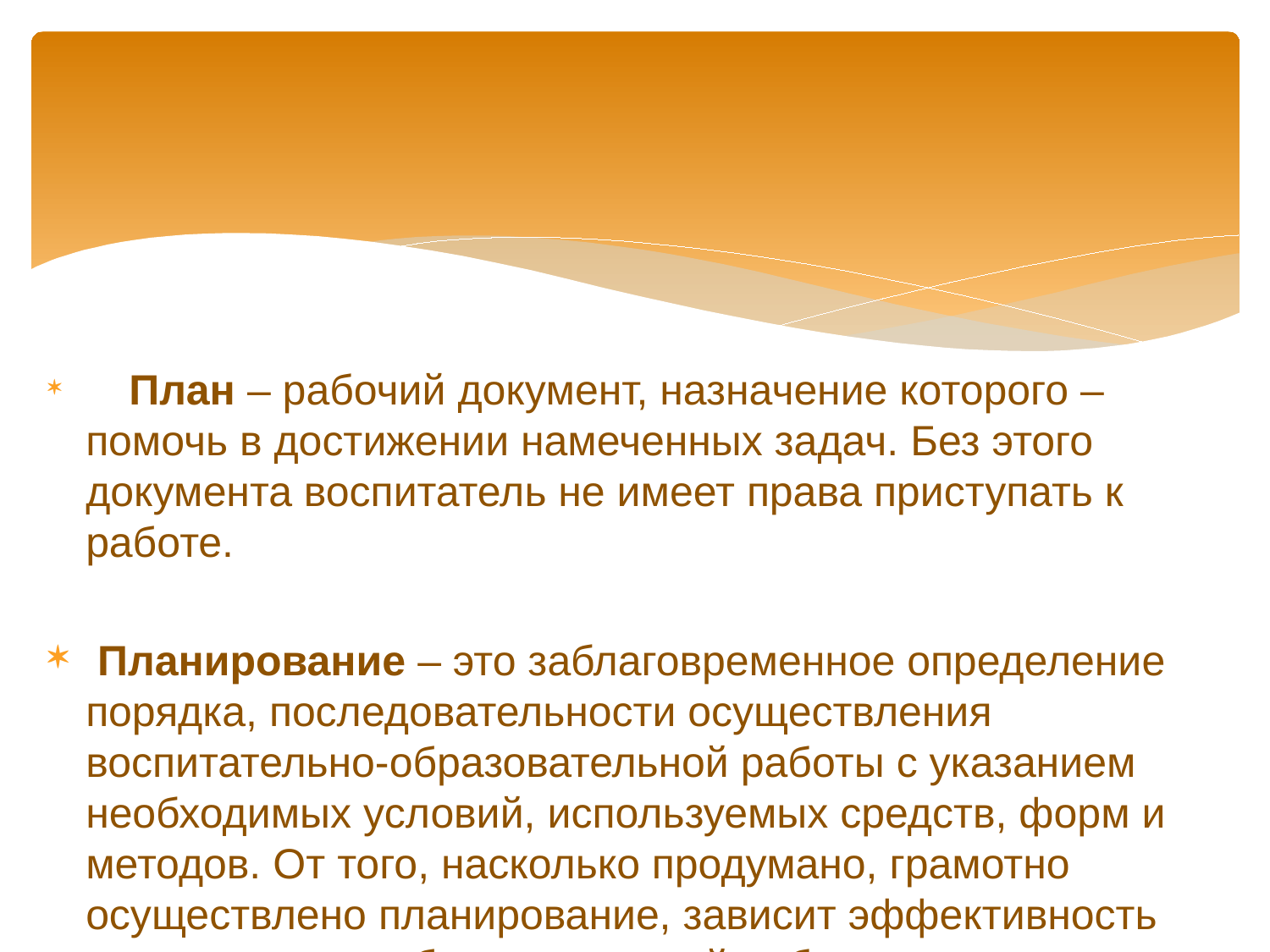

План – рабочий документ, назначение которого – помочь в достижении намеченных задач. Без этого документа воспитатель не имеет права приступать к работе.

 Планирование – это заблаговременное определение порядка, последовательности осуществления воспитательно-образовательной работы с указанием необходимых условий, используемых средств, форм и методов. От того, насколько продумано, грамотно осуществлено планирование, зависит эффективность воспитательно-образовательной работы в целом.